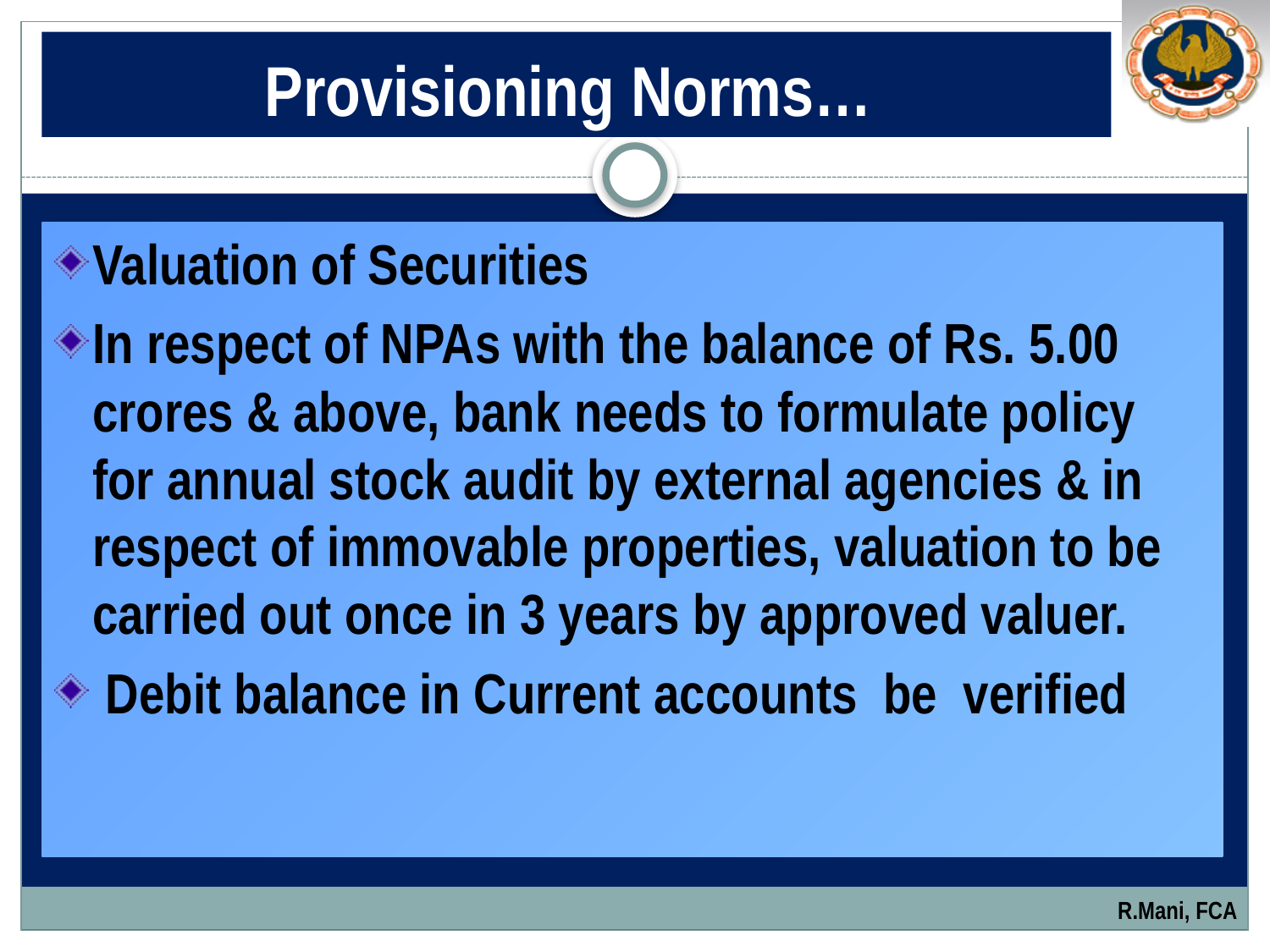

# Provisioning Norms…
Valuation of Securities
In respect of NPAs with the balance of Rs. 5.00 crores & above, bank needs to formulate policy for annual stock audit by external agencies & in respect of immovable properties, valuation to be carried out once in 3 years by approved valuer.
 Debit balance in Current accounts  be  verified